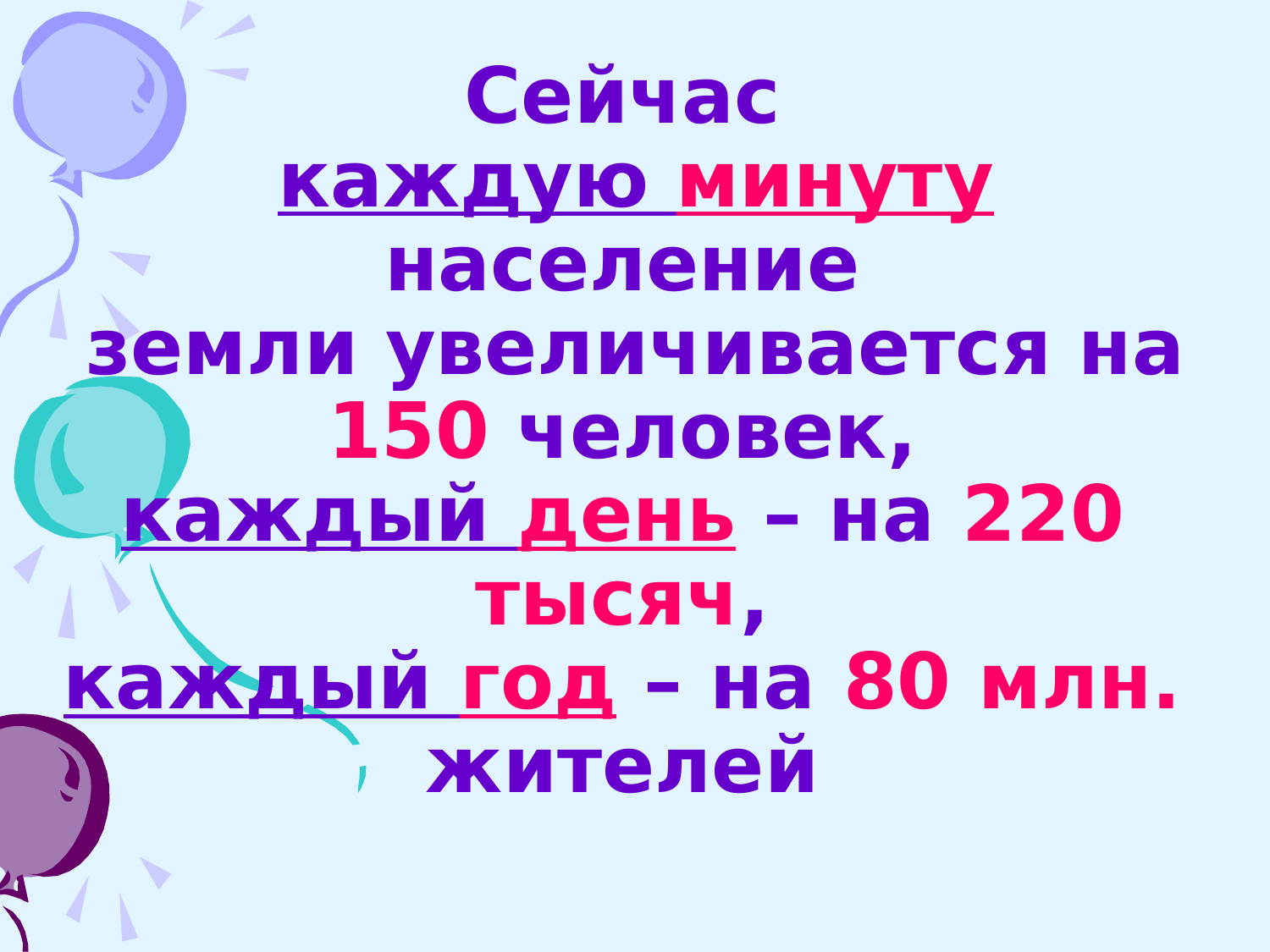

Сейчас
 каждую минуту население
 земли увеличивается на 150 человек,
каждый день – на 220 тысяч,
каждый год – на 80 млн. жителей